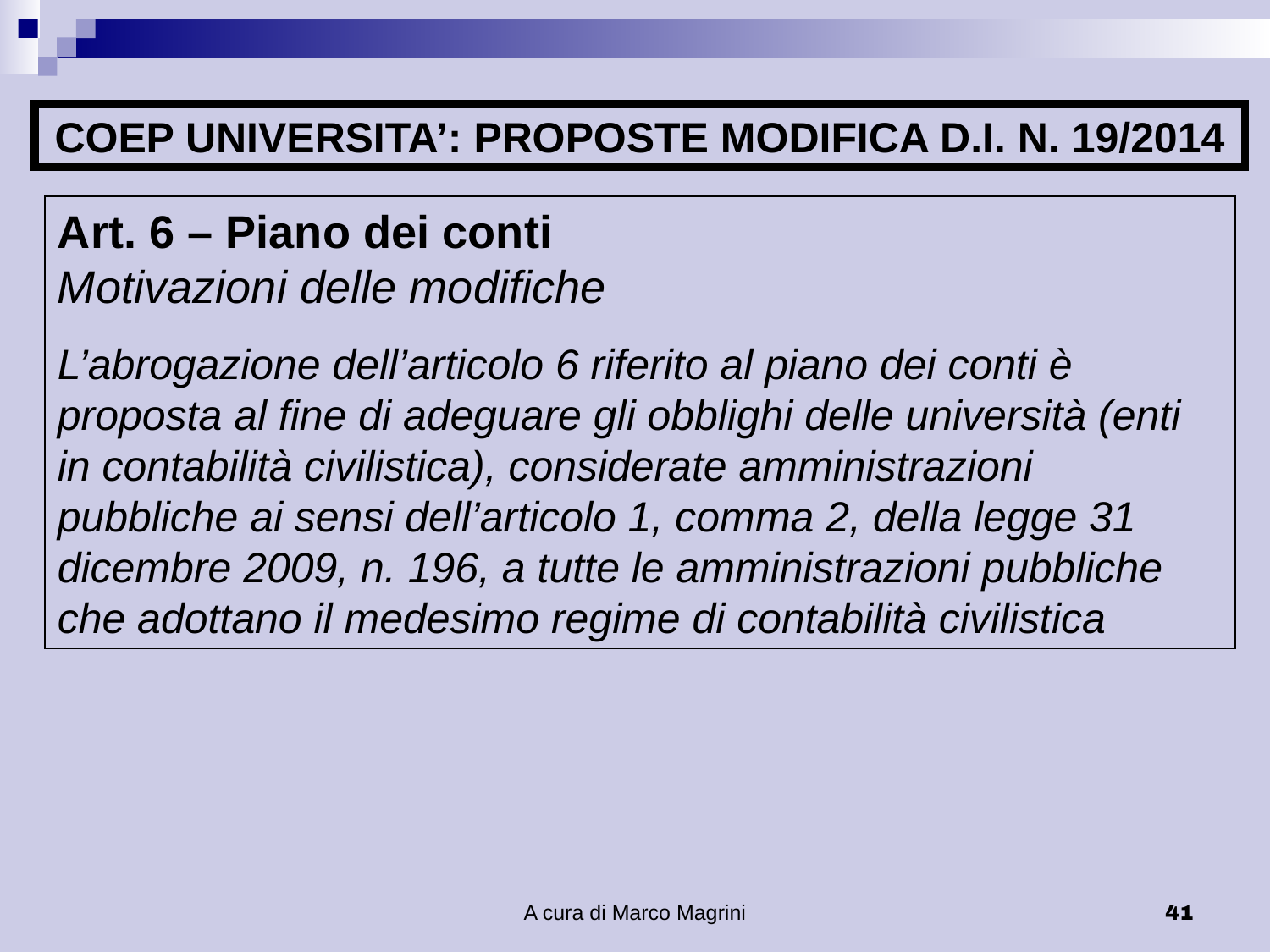

COEP UNIVERSITA’: PROPOSTE MODIFICA D.I. N. 19/2014
Art. 6 – Piano dei conti
Motivazioni delle modifiche

L’abrogazione dell’articolo 6 riferito al piano dei conti è proposta al fine di adeguare gli obblighi delle università (enti in contabilità civilistica), considerate amministrazioni pubbliche ai sensi dell’articolo 1, comma 2, della legge 31 dicembre 2009, n. 196, a tutte le amministrazioni pubbliche che adottano il medesimo regime di contabilità civilistica
A cura di Marco Magrini
41